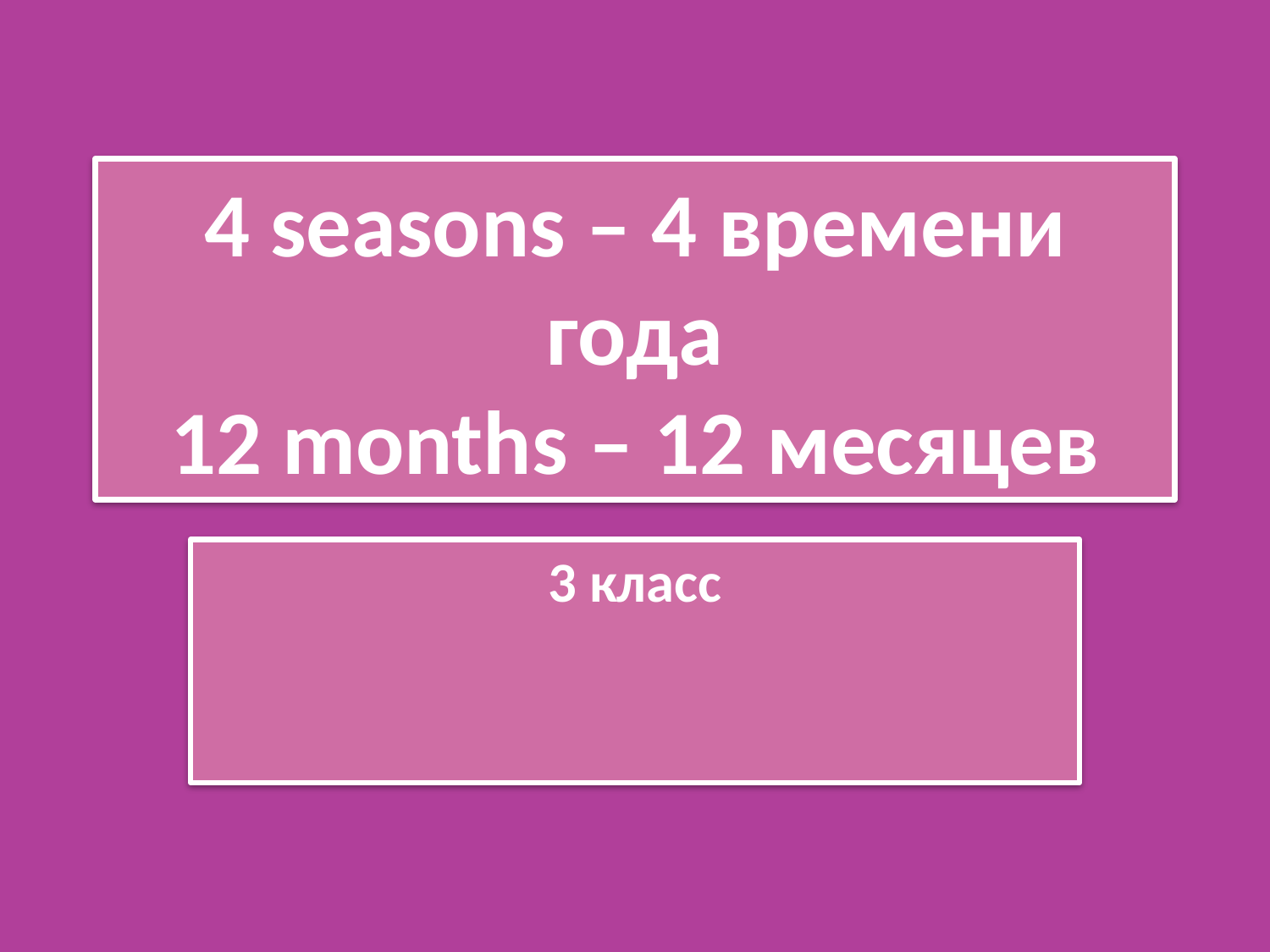

# 4 seasons – 4 времени года 12 months – 12 месяцев
3 класс